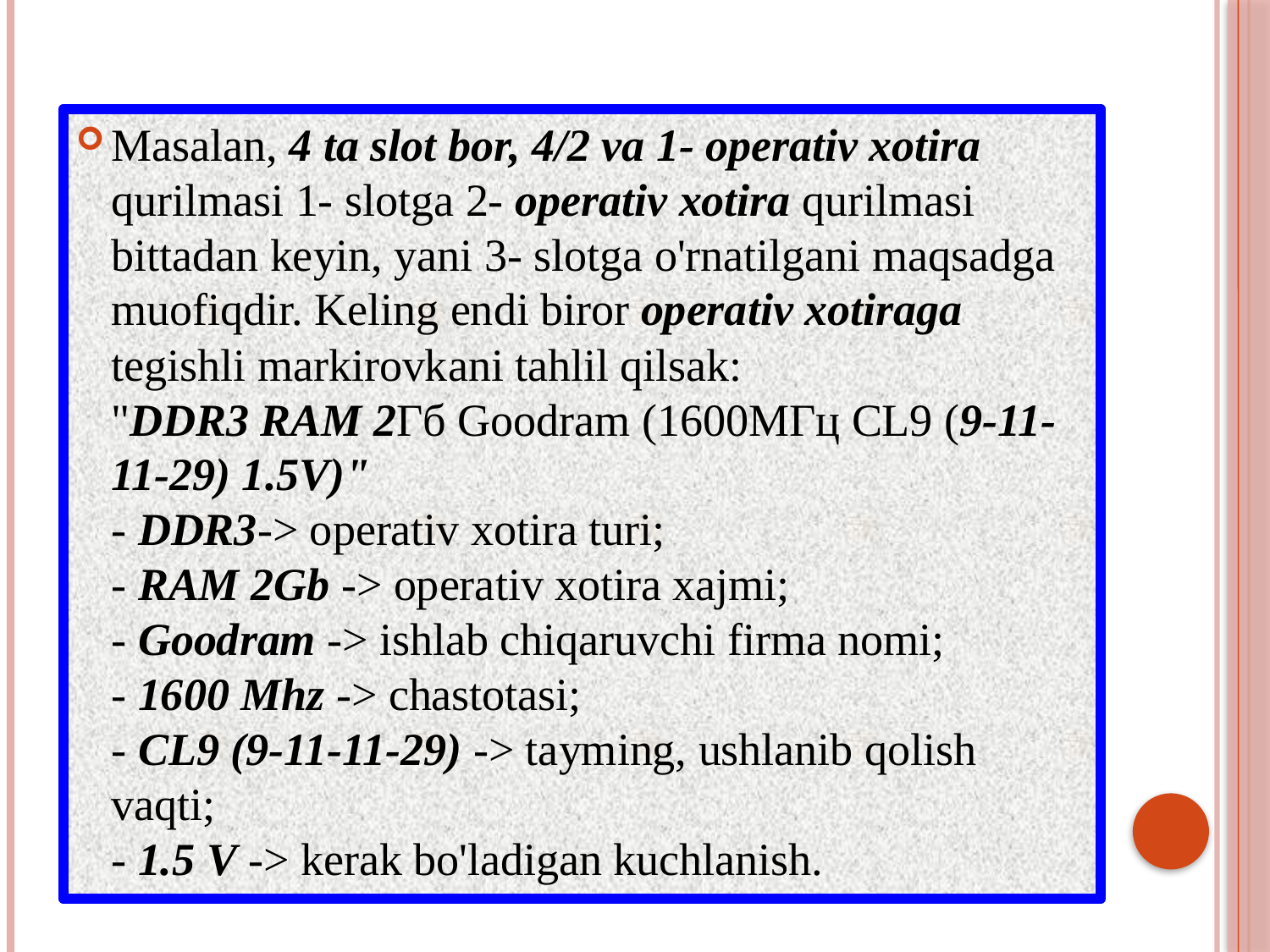

Masalan, 4 ta slot bor, 4/2 va 1- operativ xotira qurilmasi 1- slotga 2- operativ xotira qurilmasi bittadan keyin, yani 3- slotga o'rnatilgani maqsadga muofiqdir. Keling endi biror operativ xotiraga tegishli markirovkani tahlil qilsak:
"DDR3 RAM 2Гб Goodram (1600МГц CL9 (9-11-11-29) 1.5V)"
- DDR3-> operativ xotira turi;
- RAM 2Gb -> operativ xotira xajmi;
- Goodram -> ishlab chiqaruvchi firma nomi;
- 1600 Mhz -> chastotasi;
- CL9 (9-11-11-29) -> tayming, ushlanib qolish vaqti;
- 1.5 V -> kerak bo'ladigan kuchlanish.